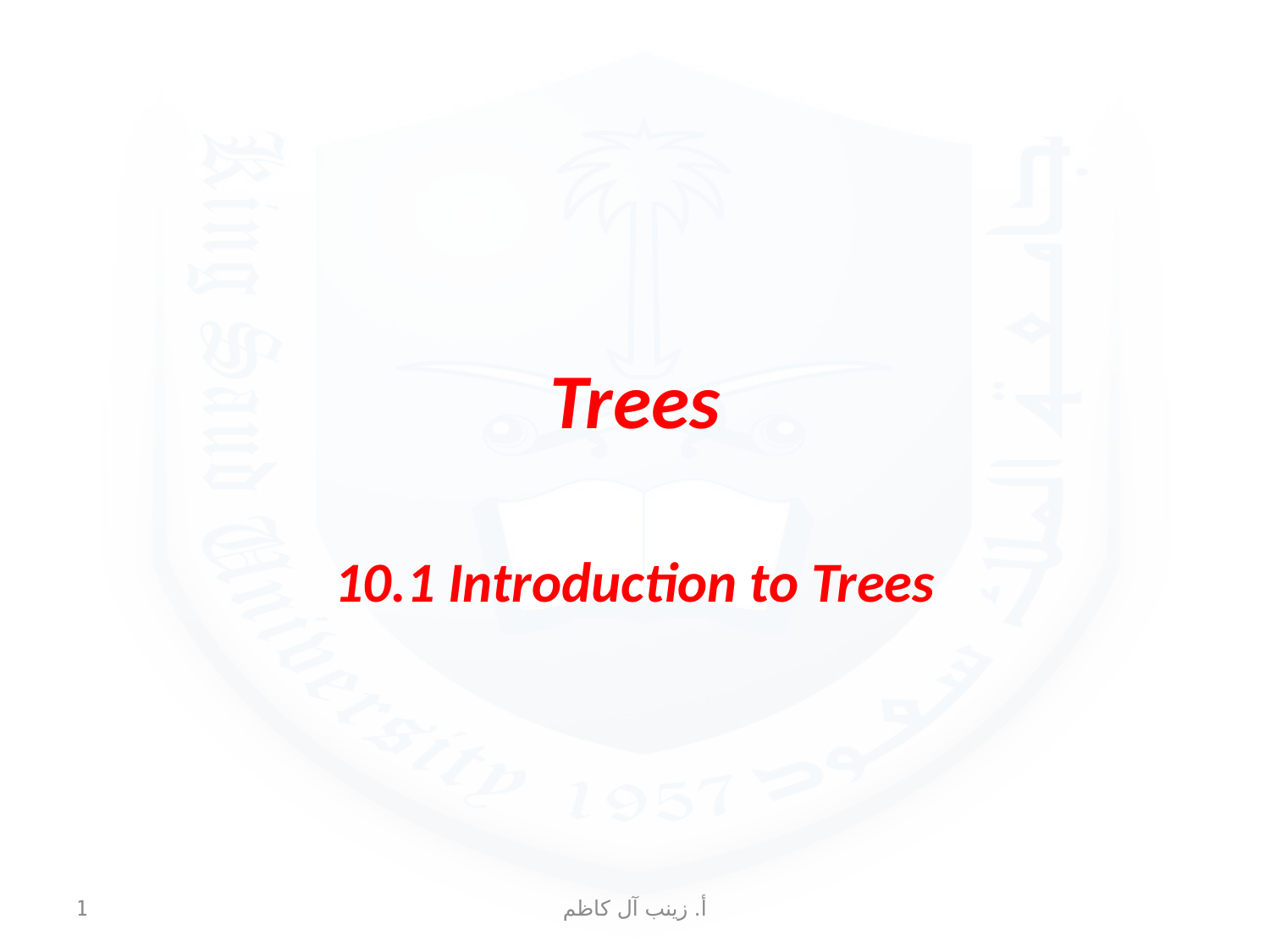

# Trees
10.1 Introduction to Trees
1
أ. زينب آل كاظم